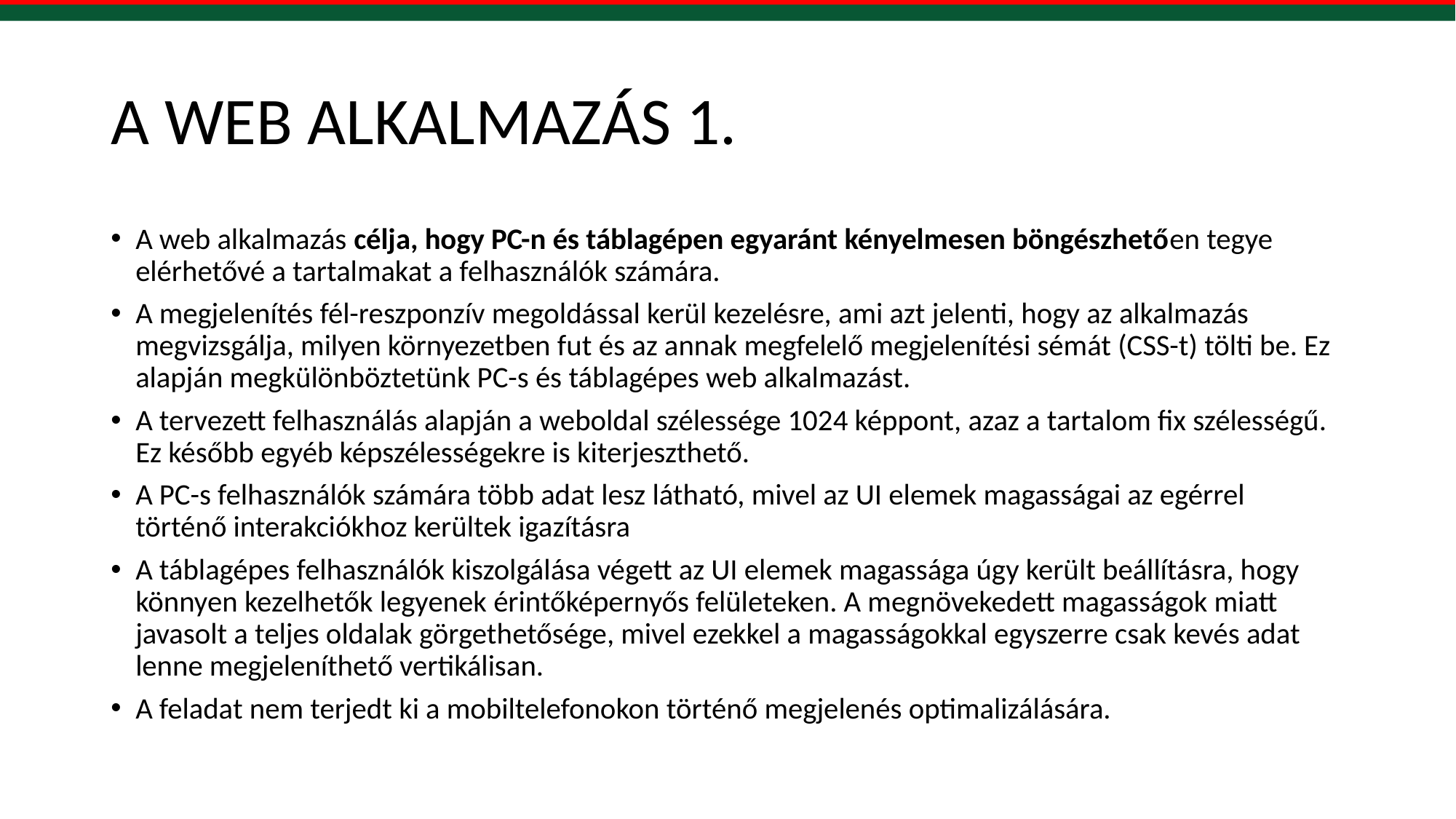

# A WEB ALKALMAZÁS 1.
A web alkalmazás célja, hogy PC-n és táblagépen egyaránt kényelmesen böngészhetően tegye elérhetővé a tartalmakat a felhasználók számára.
A megjelenítés fél-reszponzív megoldással kerül kezelésre, ami azt jelenti, hogy az alkalmazás megvizsgálja, milyen környezetben fut és az annak megfelelő megjelenítési sémát (CSS-t) tölti be. Ez alapján megkülönböztetünk PC-s és táblagépes web alkalmazást.
A tervezett felhasználás alapján a weboldal szélessége 1024 képpont, azaz a tartalom fix szélességű. Ez később egyéb képszélességekre is kiterjeszthető.
A PC-s felhasználók számára több adat lesz látható, mivel az UI elemek magasságai az egérrel történő interakciókhoz kerültek igazításra
A táblagépes felhasználók kiszolgálása végett az UI elemek magassága úgy került beállításra, hogy könnyen kezelhetők legyenek érintőképernyős felületeken. A megnövekedett magasságok miatt javasolt a teljes oldalak görgethetősége, mivel ezekkel a magasságokkal egyszerre csak kevés adat lenne megjeleníthető vertikálisan.
A feladat nem terjedt ki a mobiltelefonokon történő megjelenés optimalizálására.